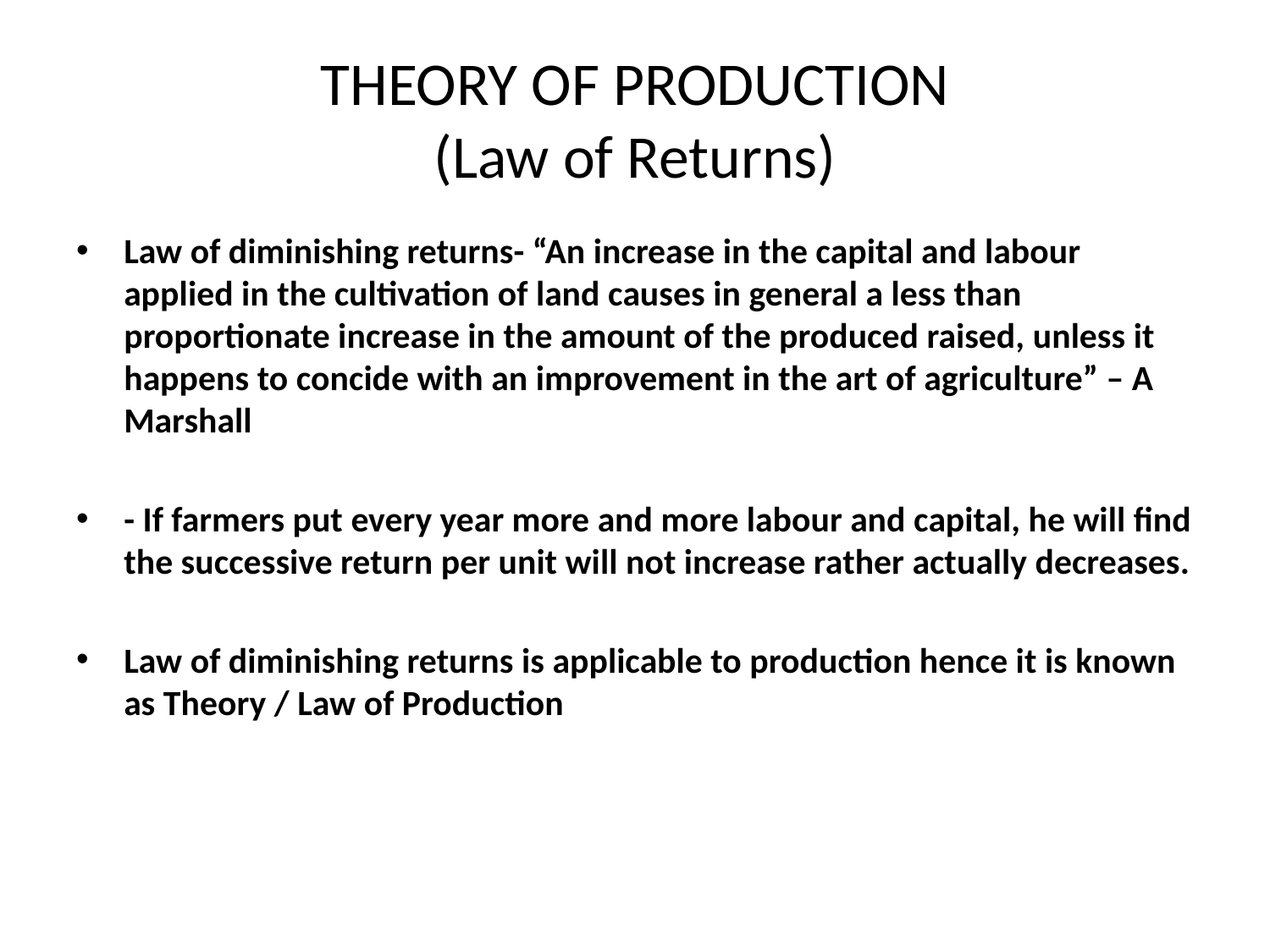

# THEORY OF PRODUCTION (Law of Returns)
Law of diminishing returns- “An increase in the capital and labour applied in the cultivation of land causes in general a less than proportionate increase in the amount of the produced raised, unless it happens to concide with an improvement in the art of agriculture” – A Marshall

- If farmers put every year more and more labour and capital, he will find the successive return per unit will not increase rather actually decreases.

Law of diminishing returns is applicable to production hence it is known as Theory / Law of Production